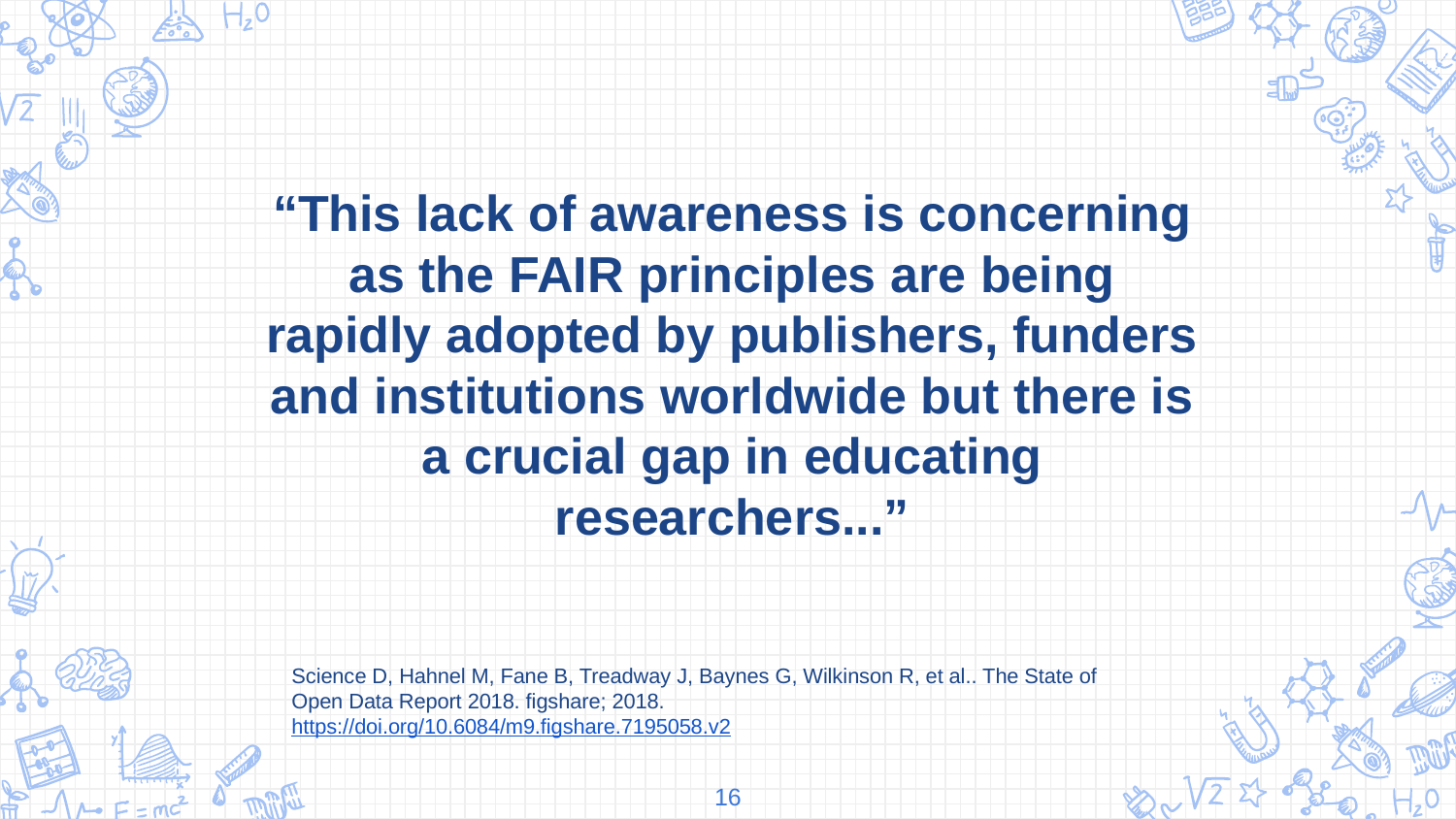

“This lack of awareness is concerning as the FAIR principles are being rapidly adopted by publishers, funders and institutions worldwide but there is a crucial gap in educating researchers...”
Science D, Hahnel M, Fane B, Treadway J, Baynes G, Wilkinson R, et al.. The State of Open Data Report 2018. figshare; 2018. https://doi.org/10.6084/m9.figshare.7195058.v2
16